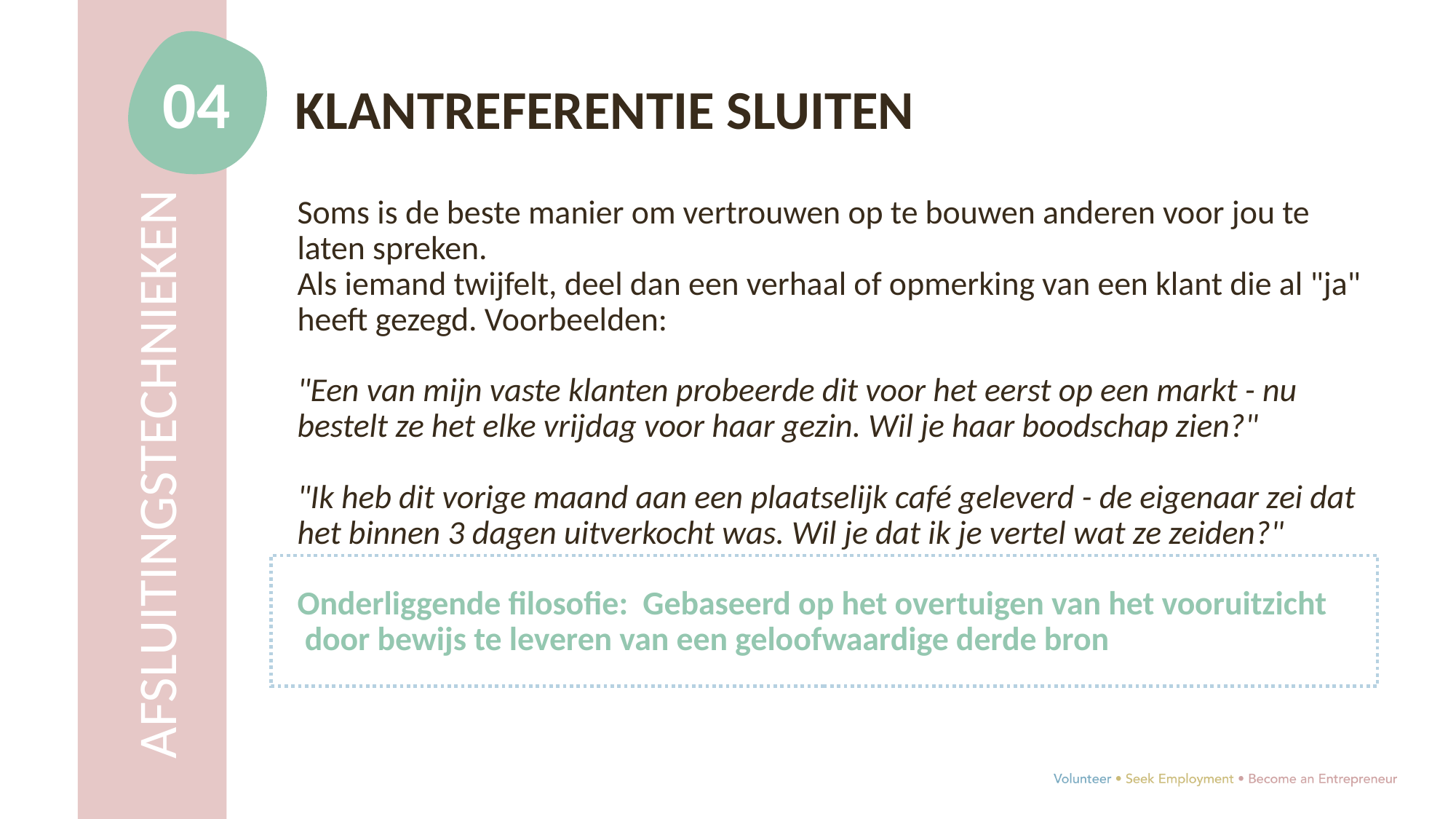

04

KLANTREFERENTIE SLUITEN
Soms is de beste manier om vertrouwen op te bouwen anderen voor jou te laten spreken.
Als iemand twijfelt, deel dan een verhaal of opmerking van een klant die al "ja" heeft gezegd. Voorbeelden:

"Een van mijn vaste klanten probeerde dit voor het eerst op een markt - nu bestelt ze het elke vrijdag voor haar gezin. Wil je haar boodschap zien?"

"Ik heb dit vorige maand aan een plaatselijk café geleverd - de eigenaar zei dat het binnen 3 dagen uitverkocht was. Wil je dat ik je vertel wat ze zeiden?"

Onderliggende filosofie:  Gebaseerd op het overtuigen van het vooruitzicht
 door bewijs te leveren van een geloofwaardige derde bron

AFSLUITINGSTECHNIEKEN